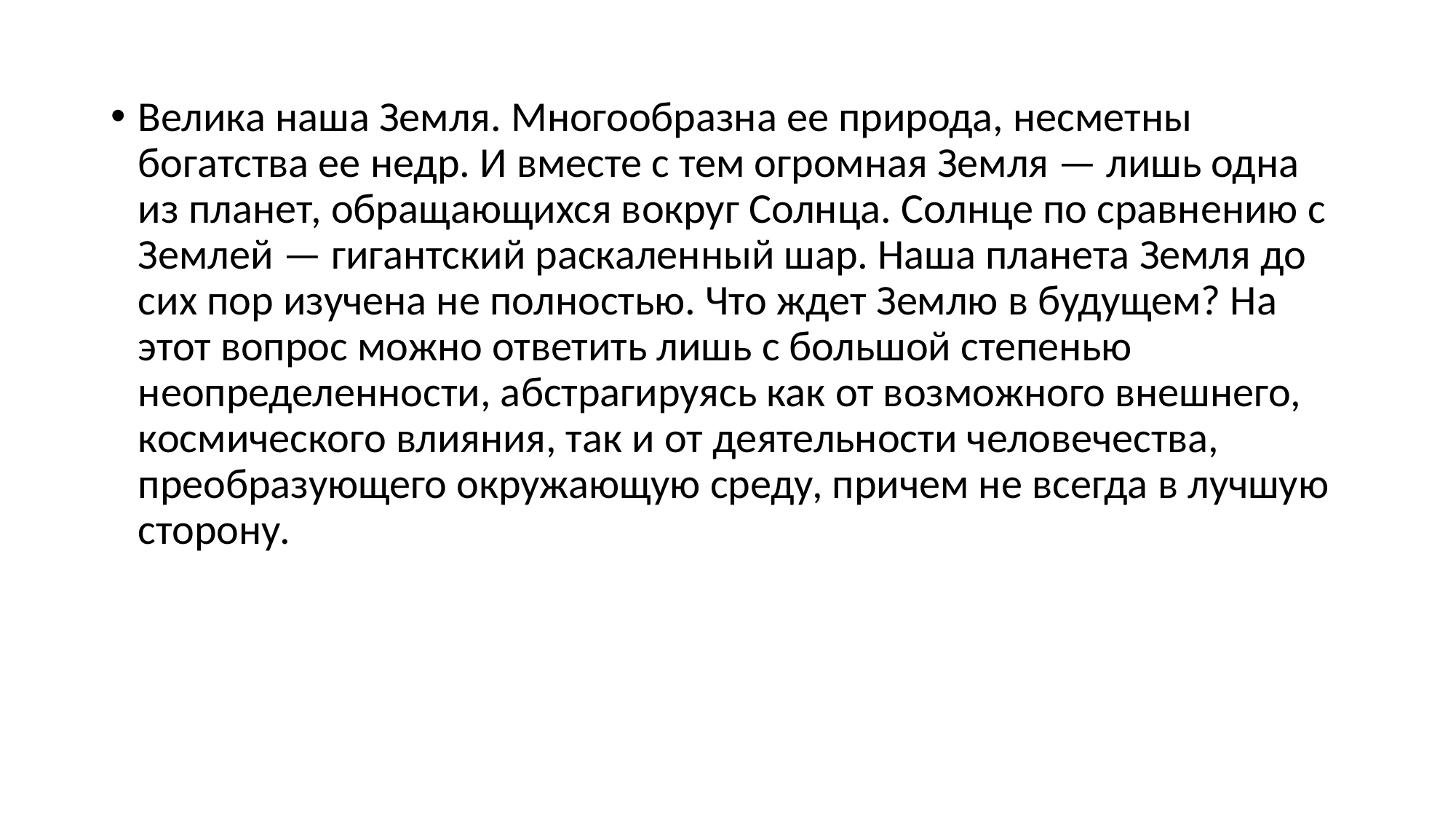

Велика наша Земля. Многообразна ее природа, несметны богатства ее недр. И вместе с тем огромная Земля — лишь одна из планет, обращающихся вокруг Солнца. Солнце по сравнению с Землей — гигантский раскаленный шар. Наша планета Земля до сих пор изучена не полностью. Что ждет Землю в будущем? На этот вопрос можно ответить лишь с большой степенью неопределенности, абстрагируясь как от возможного внешнего, космического влияния, так и от деятельности человечества, преобразующего окружающую среду, причем не всегда в лучшую сторону.